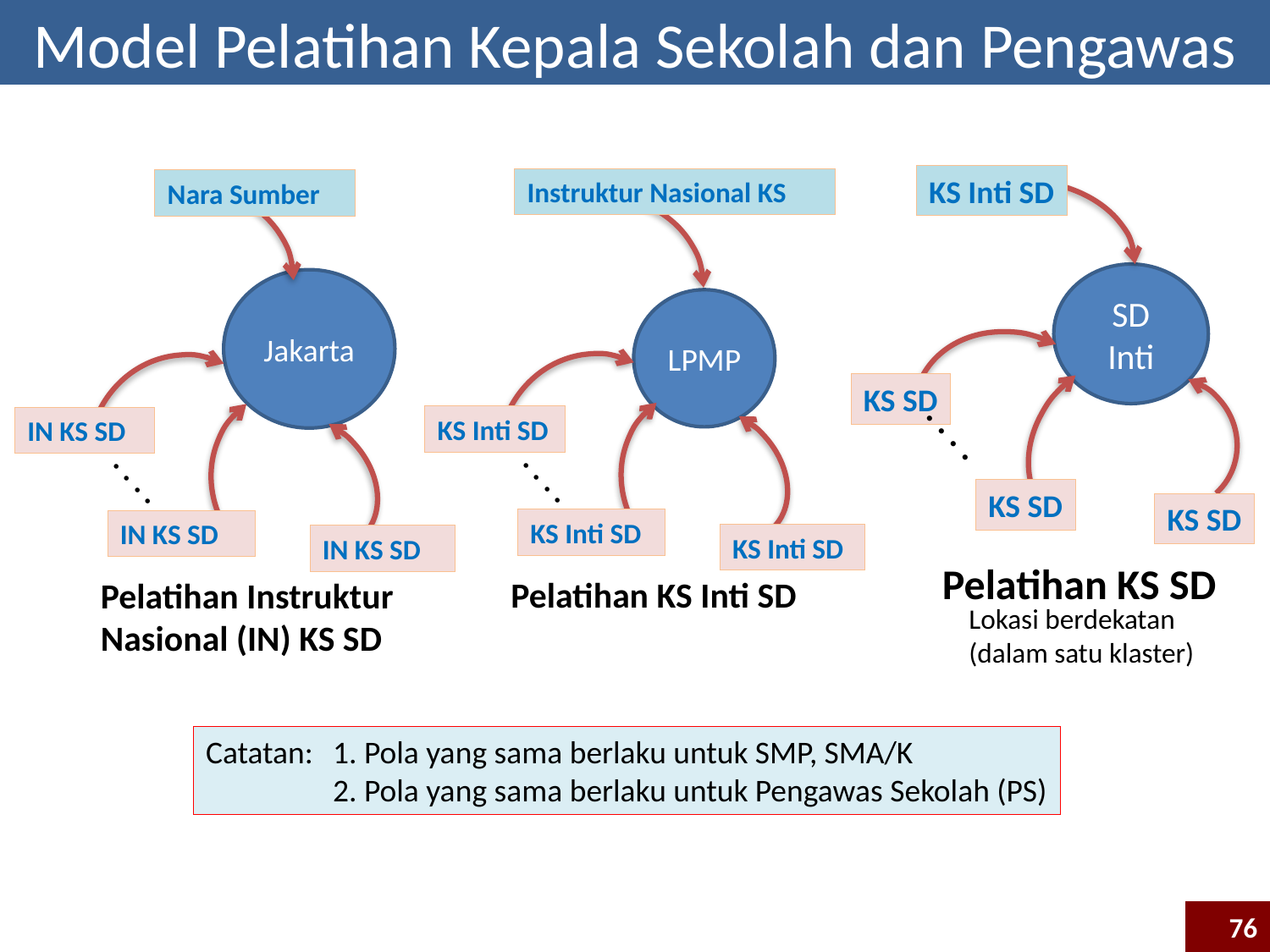

Model Pelatihan Kepala Sekolah dan Pengawas
KS Inti SD

SD Inti

KS SD

. . . .
KS SD
KS SD
Pelatihan KS SD
Instruktur Nasional KS

LPMP

KS Inti SD
. . . .
KS Inti SD
KS Inti SD
Pelatihan KS Inti SD
Nara Sumber

Jakarta

IN KS SD

. . . .
IN KS SD
IN KS SD
Pelatihan Instruktur
Nasional (IN) KS SD
Lokasi berdekatan
(dalam satu klaster)
Catatan: 	1. Pola yang sama berlaku untuk SMP, SMA/K
	2. Pola yang sama berlaku untuk Pengawas Sekolah (PS)
76